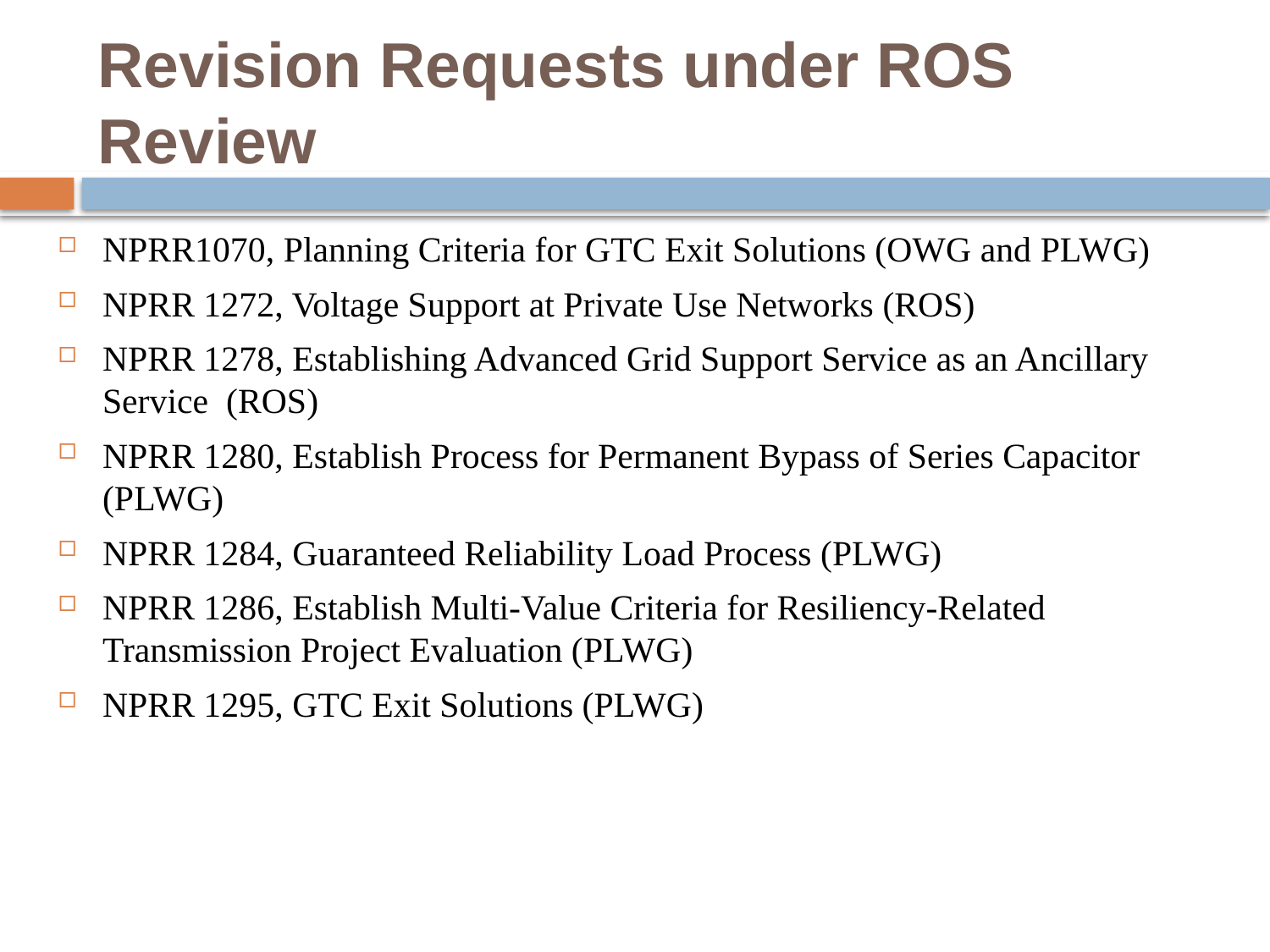

# Revision Requests under ROS Review
NPRR1070, Planning Criteria for GTC Exit Solutions (OWG and PLWG)
NPRR 1272, Voltage Support at Private Use Networks (ROS)
NPRR 1278, Establishing Advanced Grid Support Service as an Ancillary Service  (ROS)
NPRR 1280, Establish Process for Permanent Bypass of Series Capacitor (PLWG)
NPRR 1284, Guaranteed Reliability Load Process (PLWG)
NPRR 1286, Establish Multi-Value Criteria for Resiliency-Related Transmission Project Evaluation (PLWG)
NPRR 1295, GTC Exit Solutions (PLWG)